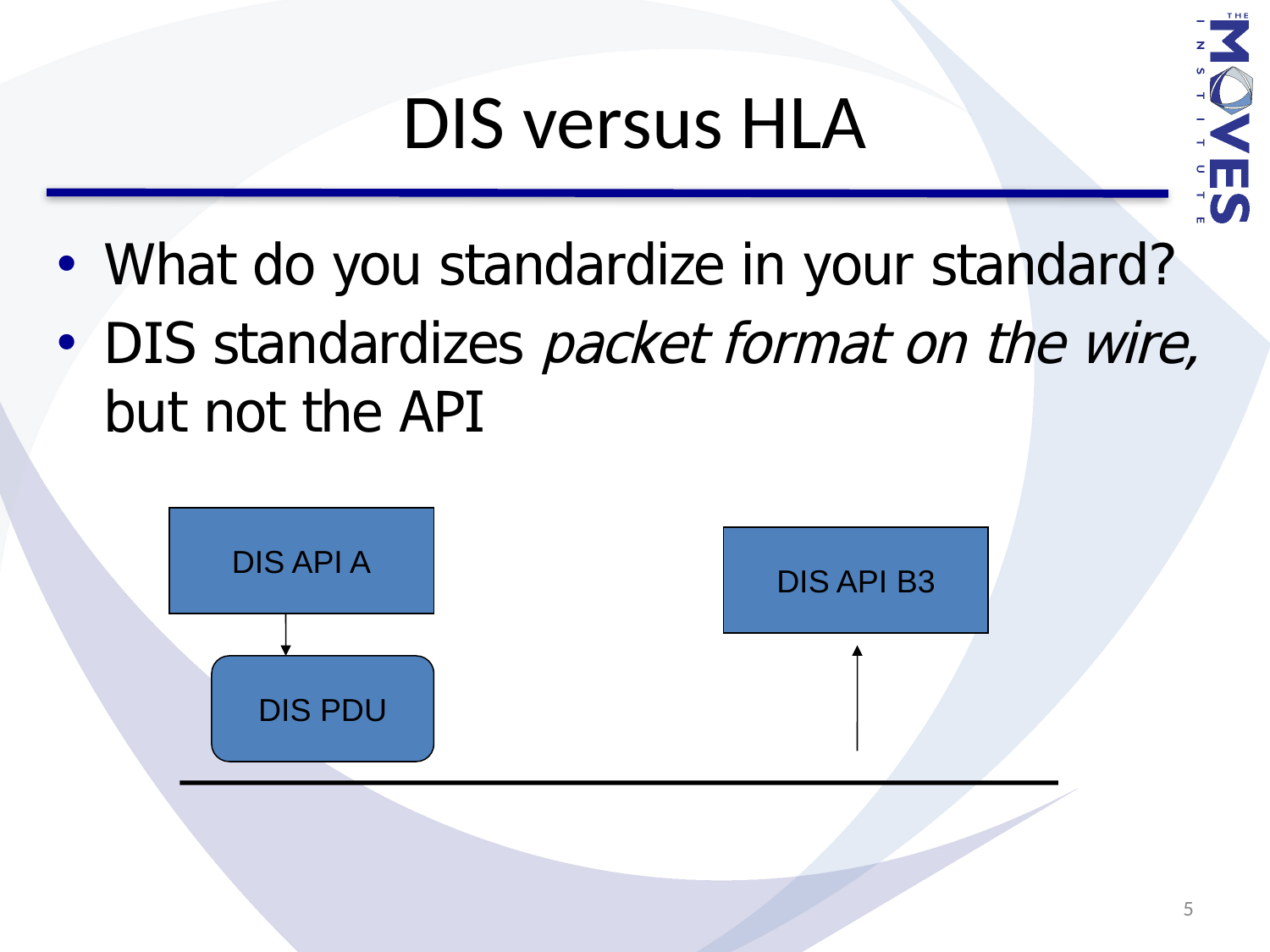

# DIS versus HLA
What do you standardize in your standard?
DIS standardizes packet format on the wire, but not the API
DIS API A
DIS API B3

DIS PDU

5